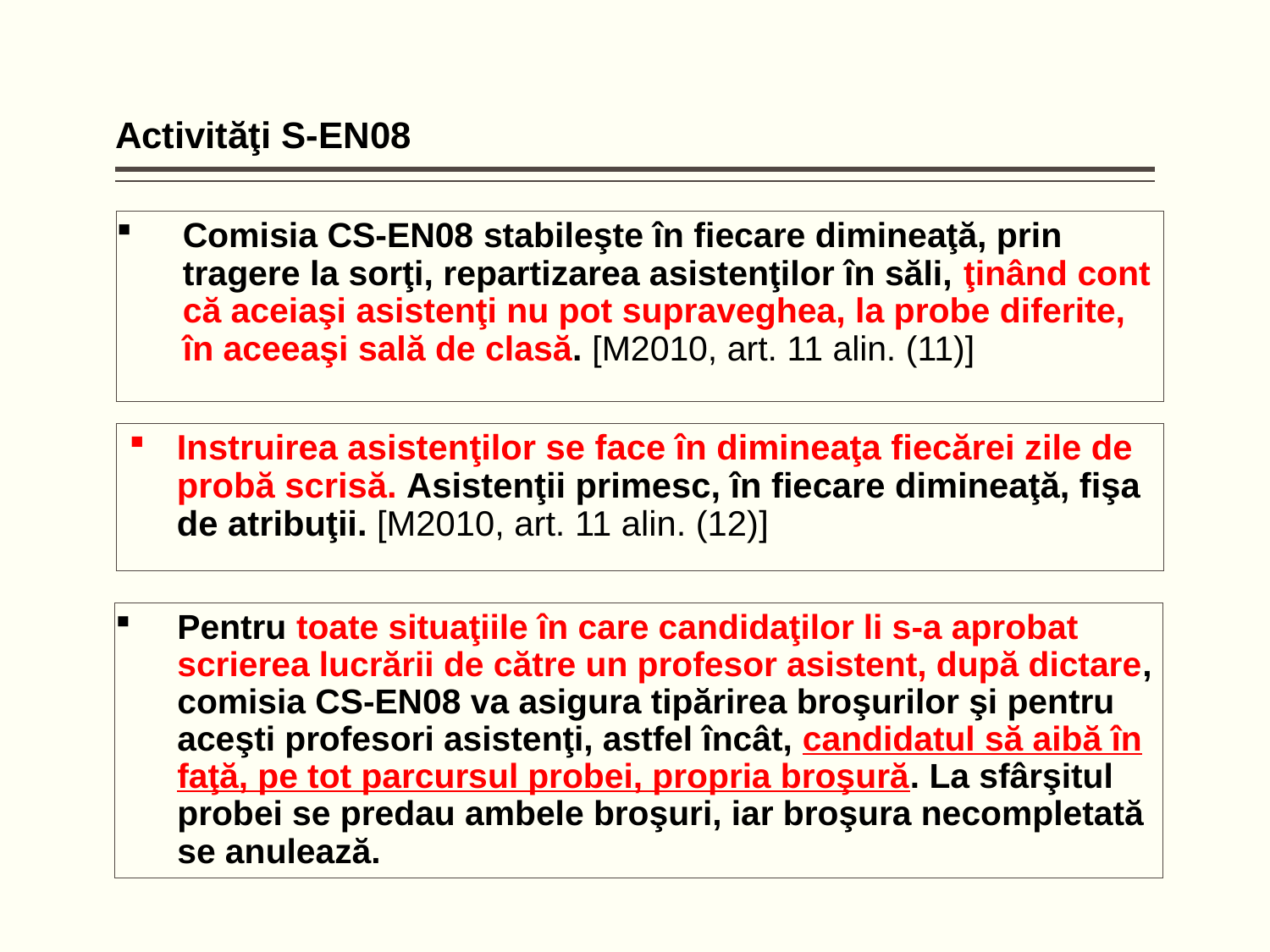

Activităţi S-EN08
# Comisia CS-EN08 stabileşte în fiecare dimineaţă, prin tragere la sorţi, repartizarea asistenţilor în săli, ţinând cont că aceiaşi asistenţi nu pot supraveghea, la probe diferite, în aceeaşi sală de clasă. [M2010, art. 11 alin. (11)]
Instruirea asistenţilor se face în dimineaţa fiecărei zile de probă scrisă. Asistenţii primesc, în fiecare dimineaţă, fişa de atribuţii. [M2010, art. 11 alin. (12)]
Pentru toate situaţiile în care candidaţilor li s-a aprobat scrierea lucrării de către un profesor asistent, după dictare, comisia CS-EN08 va asigura tipărirea broşurilor şi pentru aceşti profesori asistenţi, astfel încât, candidatul să aibă în faţă, pe tot parcursul probei, propria broşură. La sfârşitul probei se predau ambele broşuri, iar broşura necompletată se anulează.